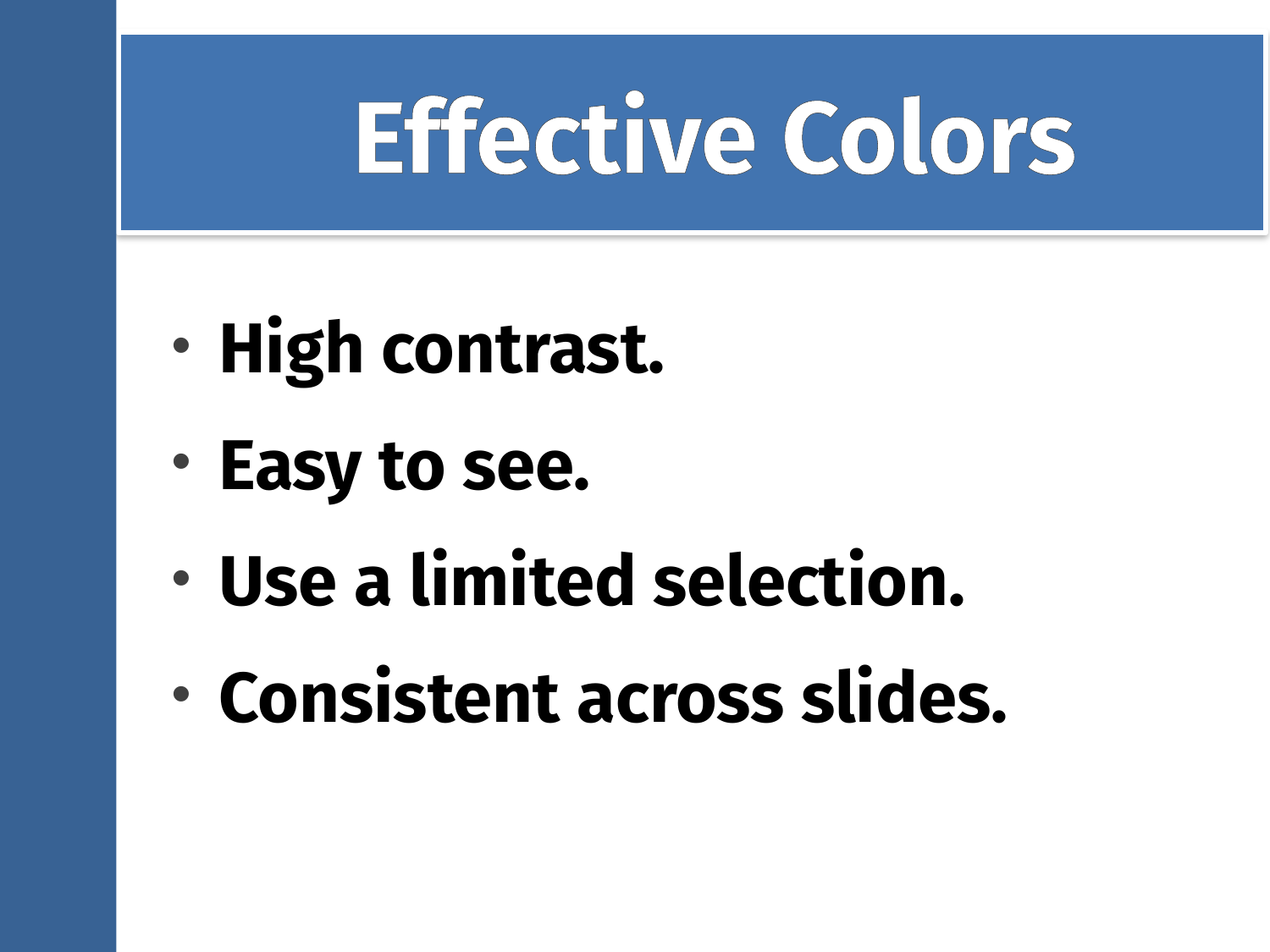

# Effective Colors
High contrast.
Easy to see.
Use a limited selection.
Consistent across slides.